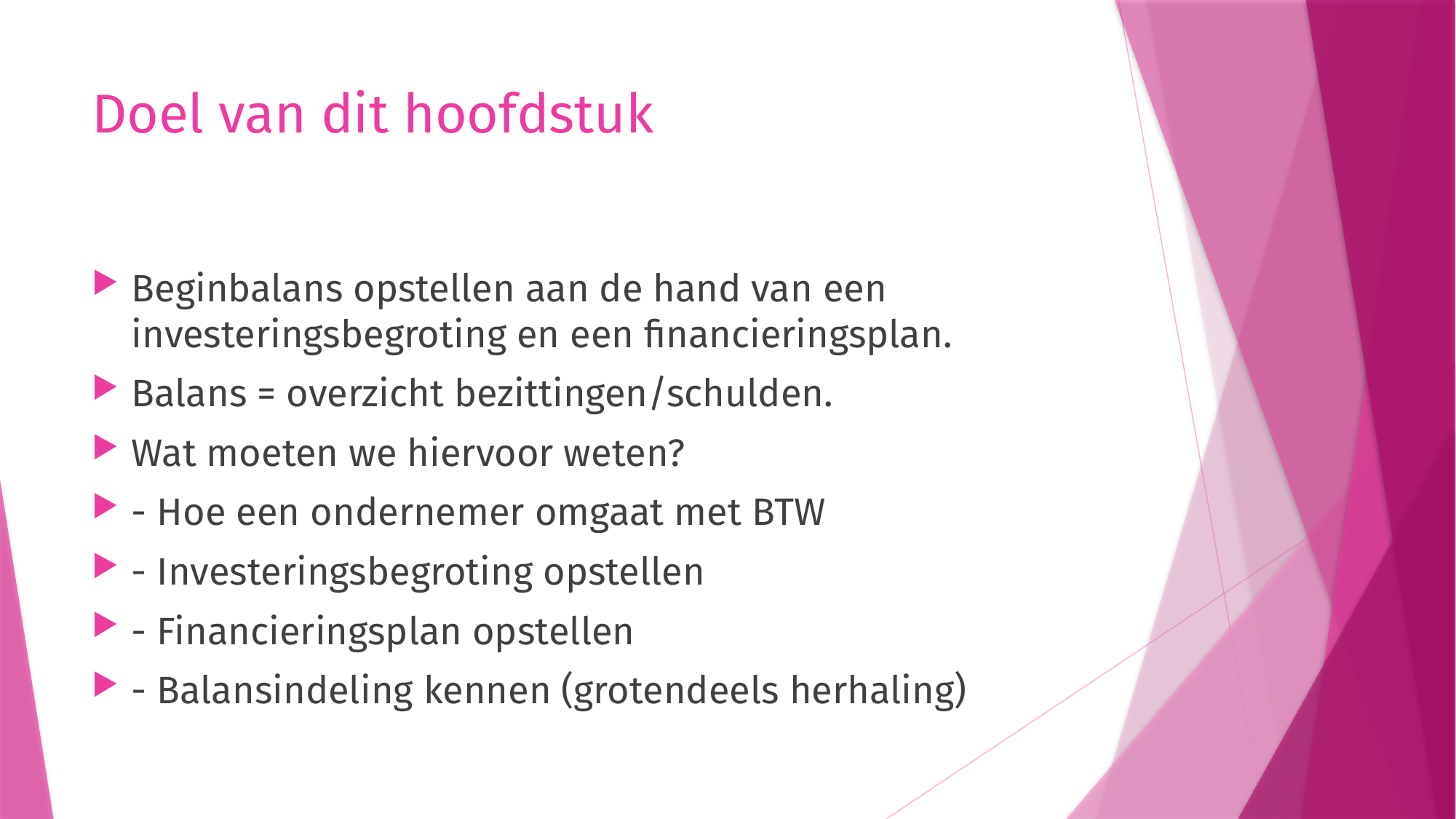

# Doel van dit hoofdstuk
Beginbalans opstellen aan de hand van een investeringsbegroting en een financieringsplan.
Balans = overzicht bezittingen/schulden.
Wat moeten we hiervoor weten?
- Hoe een ondernemer omgaat met BTW
- Investeringsbegroting opstellen
- Financieringsplan opstellen
- Balansindeling kennen (grotendeels herhaling)